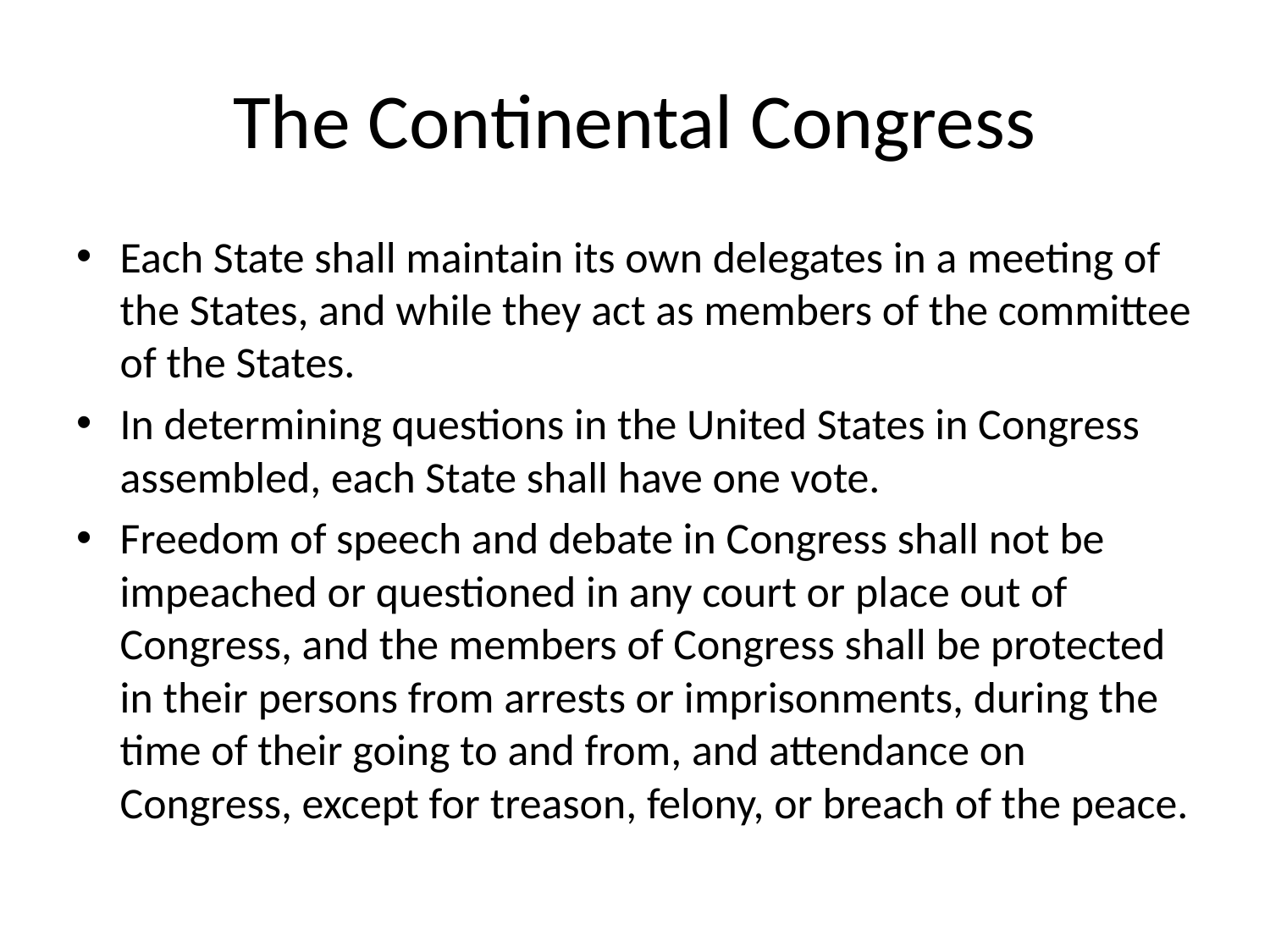

# The Continental Congress
Each State shall maintain its own delegates in a meeting of the States, and while they act as members of the committee of the States.
In determining questions in the United States in Congress assembled, each State shall have one vote.
Freedom of speech and debate in Congress shall not be impeached or questioned in any court or place out of Congress, and the members of Congress shall be protected in their persons from arrests or imprisonments, during the time of their going to and from, and attendance on Congress, except for treason, felony, or breach of the peace.